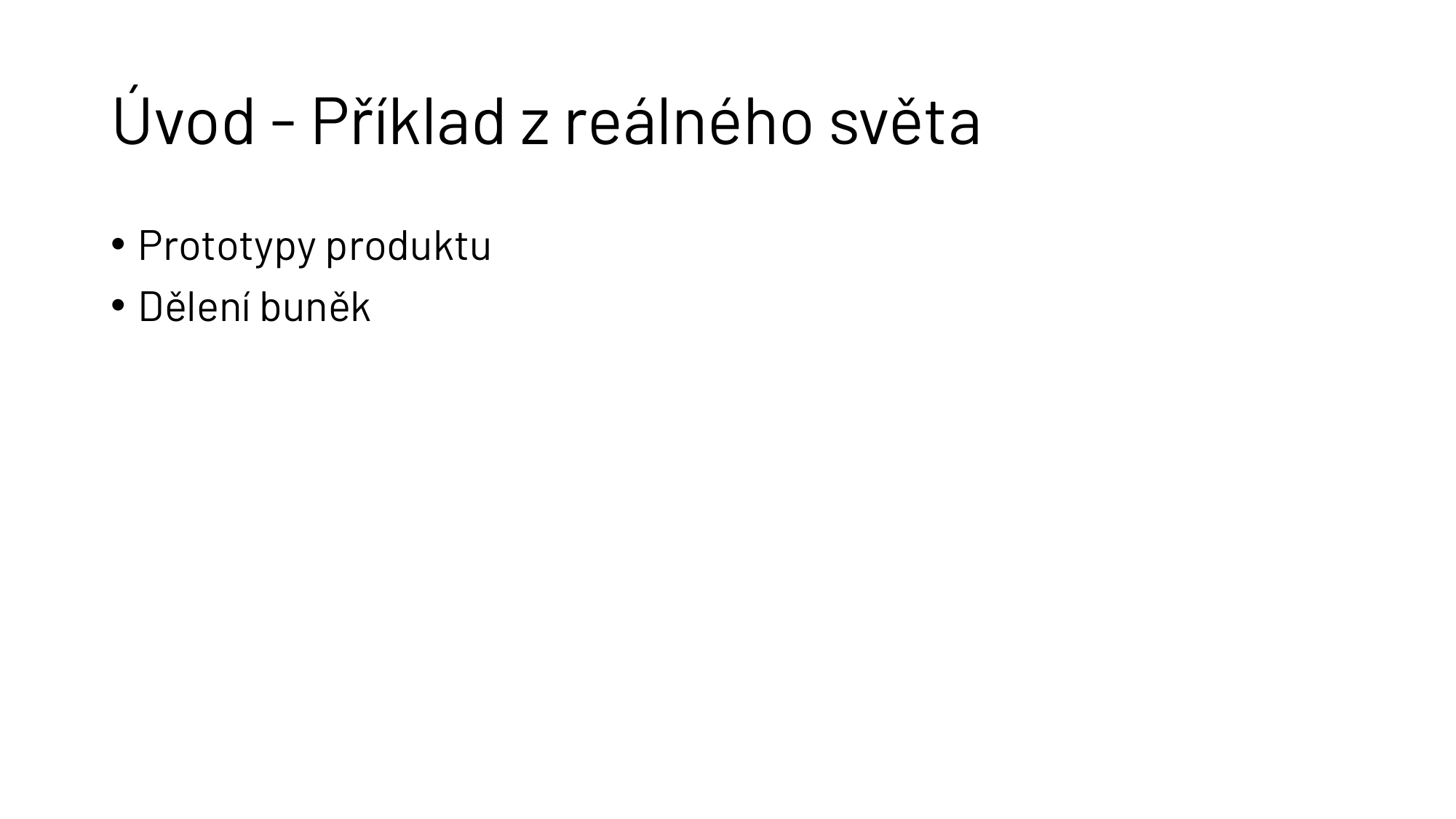

# Úvod - Příklad z reálného světa
Prototypy produktu
Dělení buněk